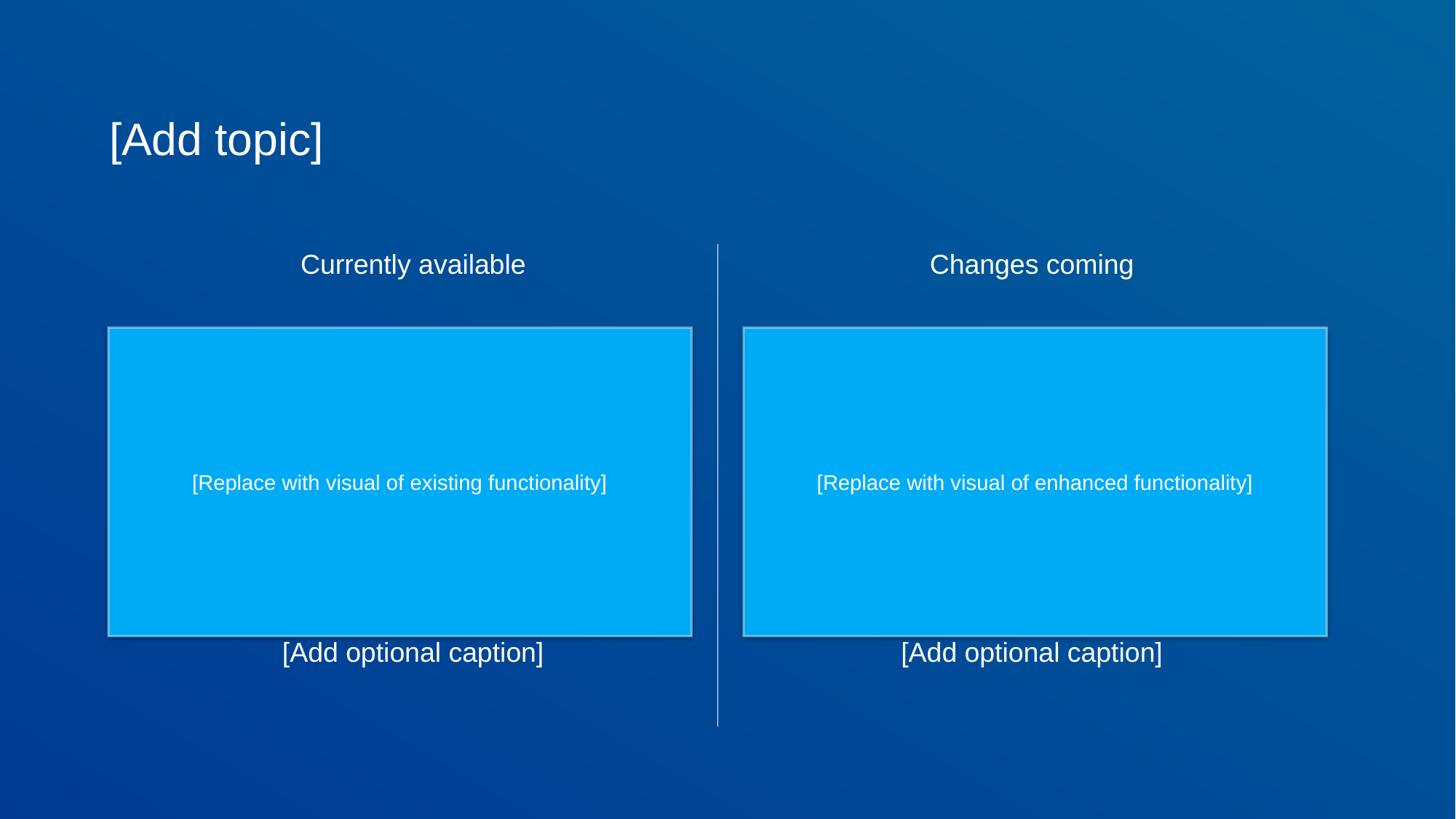

# [Add topic]

| Currently available | Changes coming |
| --- | --- |
| [Add optional caption] | [Add optional caption] |
[Replace with visual of existing functionality]
[Replace with visual of enhanced functionality]